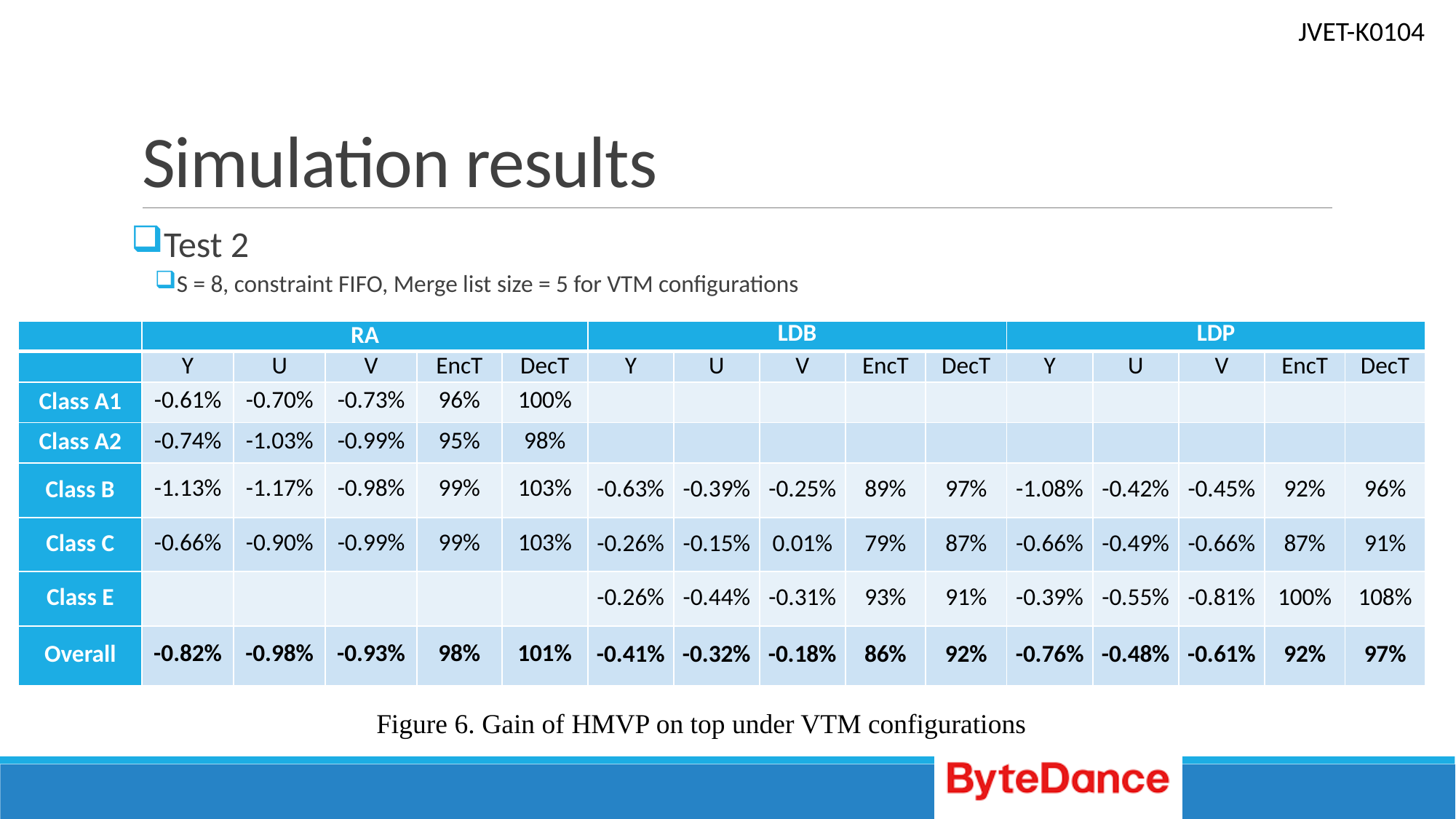

# Simulation results
Test 2
S = 8, constraint FIFO, Merge list size = 5 for VTM configurations
|  | RA |  |  |  |  | LDB |  |  |  |  | LDP |  |  |  |  |
| --- | --- | --- | --- | --- | --- | --- | --- | --- | --- | --- | --- | --- | --- | --- | --- |
|  | Y | U | V | EncT | DecT | Y | U | V | EncT | DecT | Y | U | V | EncT | DecT |
| Class A1 | -0.61% | -0.70% | -0.73% | 96% | 100% |  |  |  |  |  |  |  |  |  |  |
| Class A2 | -0.74% | -1.03% | -0.99% | 95% | 98% |  |  |  |  |  |  |  |  |  |  |
| Class B | -1.13% | -1.17% | -0.98% | 99% | 103% | -0.63% | -0.39% | -0.25% | 89% | 97% | -1.08% | -0.42% | -0.45% | 92% | 96% |
| Class C | -0.66% | -0.90% | -0.99% | 99% | 103% | -0.26% | -0.15% | 0.01% | 79% | 87% | -0.66% | -0.49% | -0.66% | 87% | 91% |
| Class E |  |  |  |  |  | -0.26% | -0.44% | -0.31% | 93% | 91% | -0.39% | -0.55% | -0.81% | 100% | 108% |
| Overall | -0.82% | -0.98% | -0.93% | 98% | 101% | -0.41% | -0.32% | -0.18% | 86% | 92% | -0.76% | -0.48% | -0.61% | 92% | 97% |
Figure 6. Gain of HMVP on top under VTM configurations